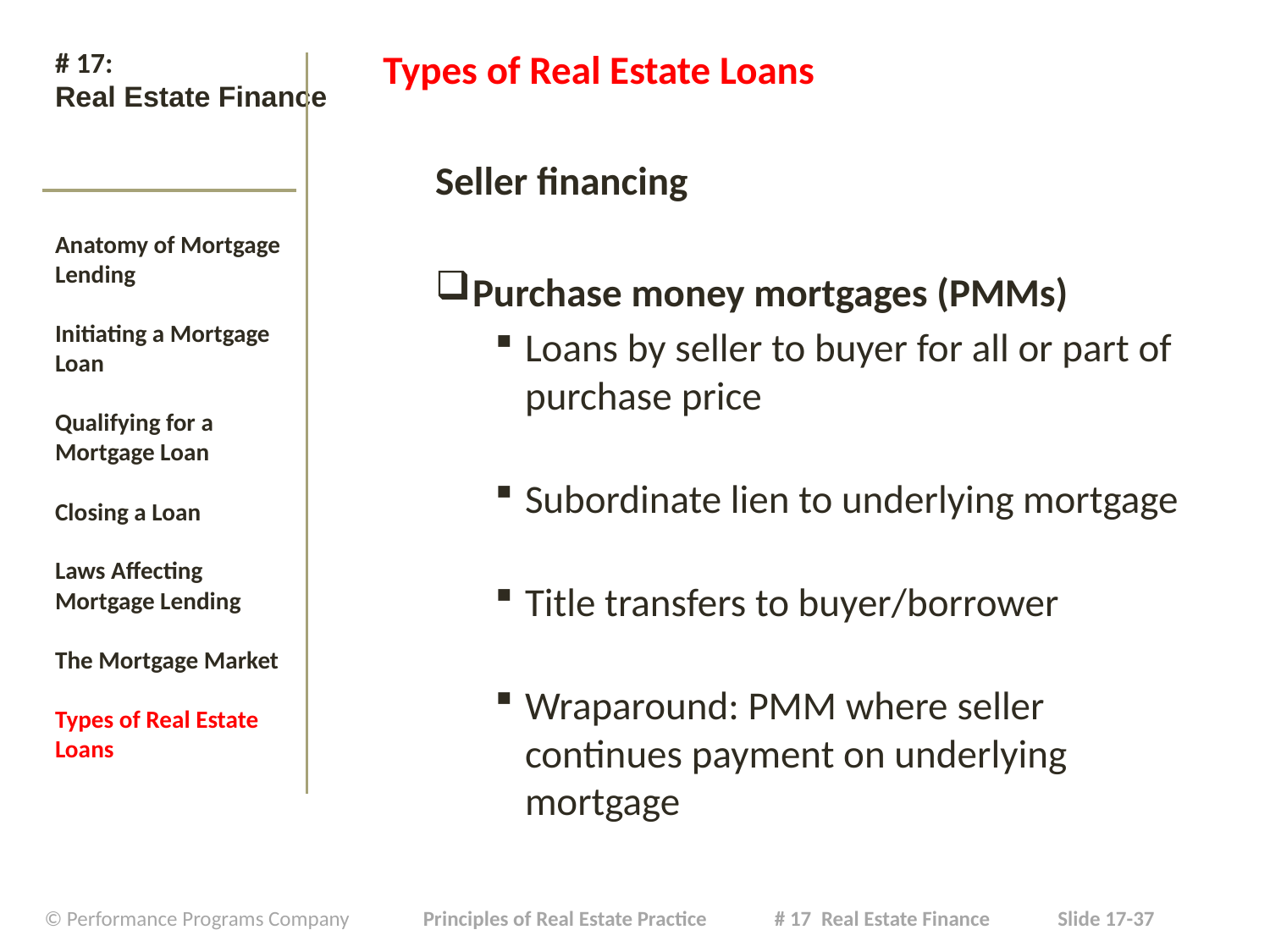

# # 17: Real Estate Finance
Types of Real Estate Loans

Seller financing

Purchase money mortgages (PMMs)
Loans by seller to buyer for all or part of purchase price
Subordinate lien to underlying mortgage
Title transfers to buyer/borrower
Wraparound: PMM where seller continues payment on underlying mortgage

Anatomy of Mortgage Lending

Initiating a Mortgage Loan

Qualifying for a Mortgage Loan

Closing a Loan

Laws Affecting Mortgage Lending

The Mortgage Market

Types of Real Estate Loans

| © Performance Programs Company Principles of Real Estate Practice # 17 Real Estate Finance Slide 17-37 |
| --- |